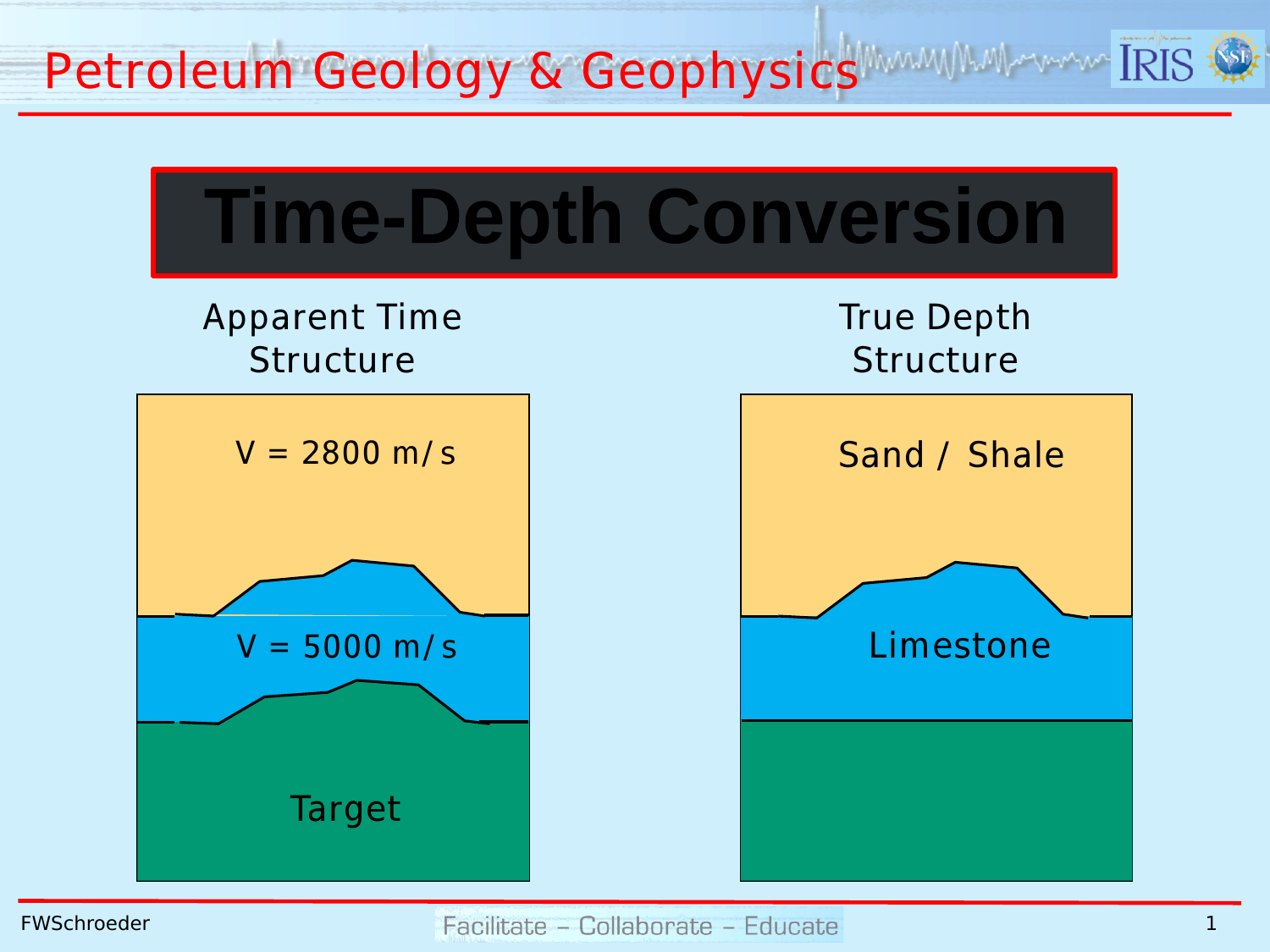

# Petroleum Geology & Geophysics

Time-Depth Conversion
Apparent Time Structure

V = 2800 m/s

V = 5000 m/s

Target
True Depth Structure

Sand / Shale

Limestone

Target